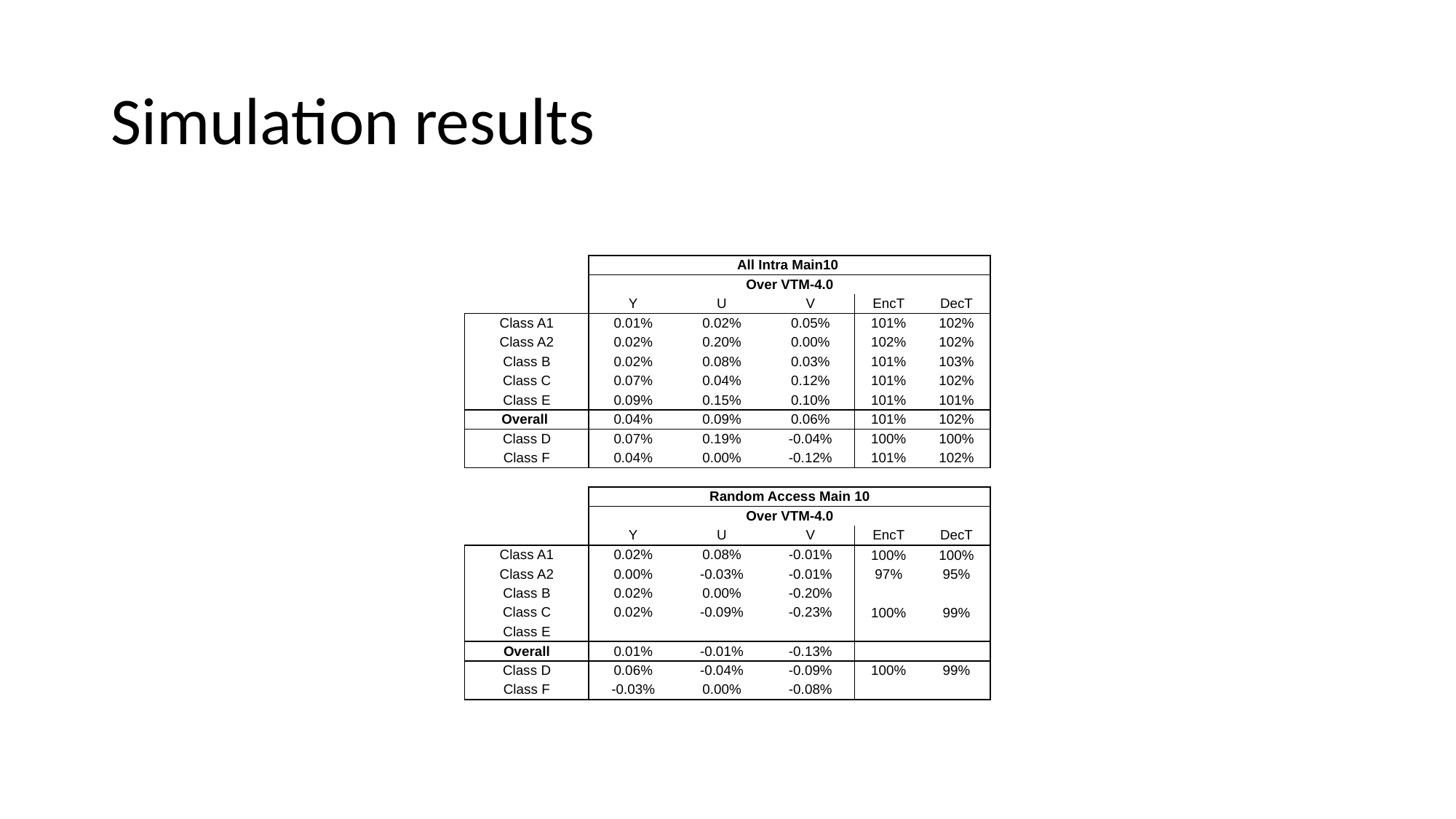

# Simulation results
|  | All Intra Main10 |  |  |  |  |
| --- | --- | --- | --- | --- | --- |
|  | Over VTM-4.0 |  |  |  |  |
|  | Y | U | V | EncT | DecT |
| Class A1 | 0.01% | 0.02% | 0.05% | 101% | 102% |
| Class A2 | 0.02% | 0.20% | 0.00% | 102% | 102% |
| Class B | 0.02% | 0.08% | 0.03% | 101% | 103% |
| Class C | 0.07% | 0.04% | 0.12% | 101% | 102% |
| Class E | 0.09% | 0.15% | 0.10% | 101% | 101% |
| Overall | 0.04% | 0.09% | 0.06% | 101% | 102% |
| Class D | 0.07% | 0.19% | -0.04% | 100% | 100% |
| Class F | 0.04% | 0.00% | -0.12% | 101% | 102% |
|  |  |  |  |  |  |
|  | Random Access Main 10 |  |  |  |  |
|  | Over VTM-4.0 |  |  |  |  |
|  | Y | U | V | EncT | DecT |
| Class A1 | 0.02% | 0.08% | -0.01% | 100% | 100% |
| Class A2 | 0.00% | -0.03% | -0.01% | 97% | 95% |
| Class B | 0.02% | 0.00% | -0.20% |  |  |
| Class C | 0.02% | -0.09% | -0.23% | 100% | 99% |
| Class E |  |  |  |  |  |
| Overall | 0.01% | -0.01% | -0.13% |  |  |
| Class D | 0.06% | -0.04% | -0.09% | 100% | 99% |
| Class F | -0.03% | 0.00% | -0.08% |  |  |